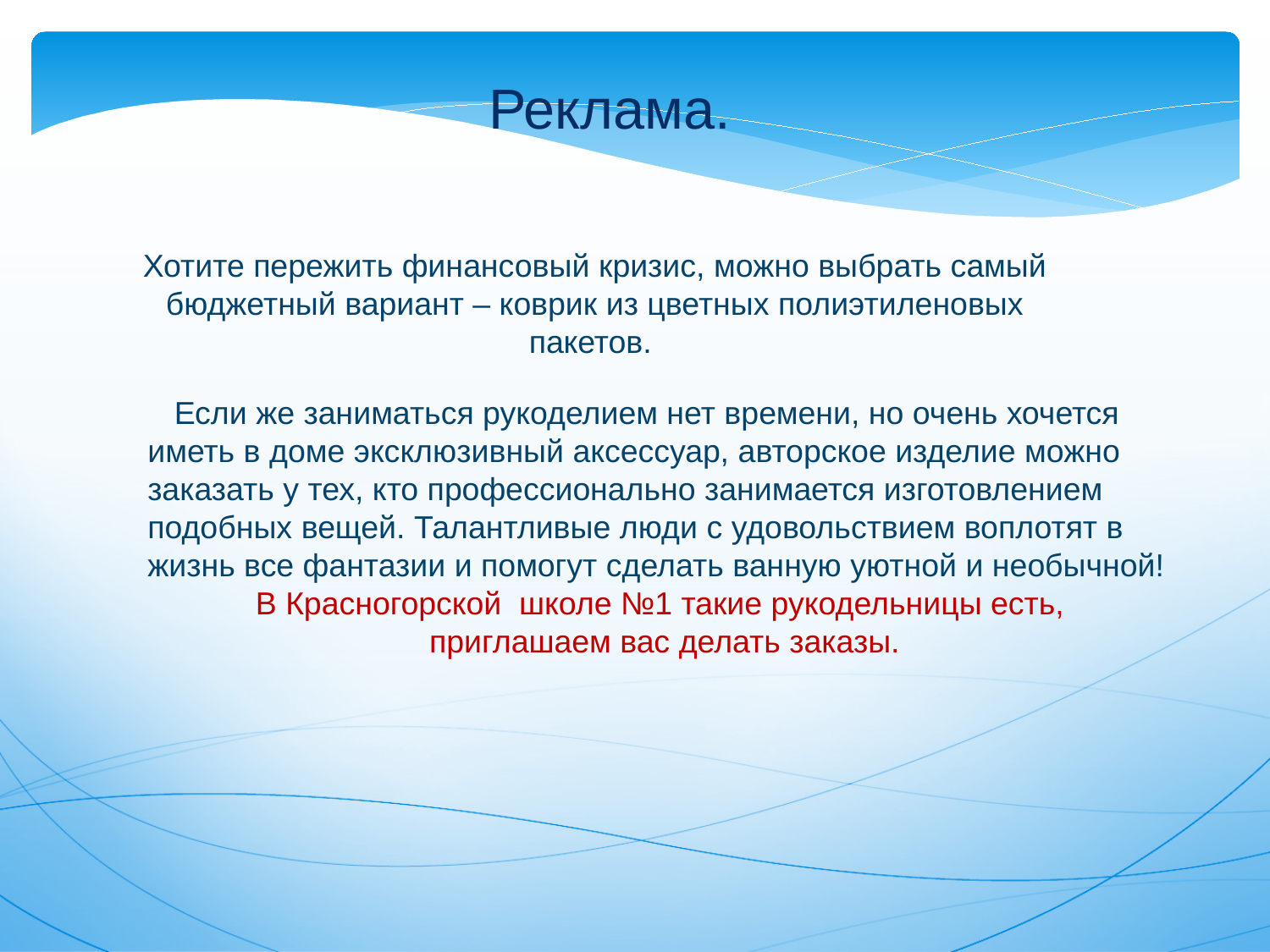

Реклама.
Хотите пережить финансовый кризис, можно выбрать самый бюджетный вариант – коврик из цветных полиэтиленовых пакетов.

   Если же заниматься рукоделием нет времени, но очень хочется иметь в доме эксклюзивный аксессуар, авторское изделие можно заказать у тех, кто профессионально занимается изготовлением подобных вещей. Талантливые люди с удовольствием воплотят в жизнь все фантазии и помогут сделать ванную уютной и необычной!
В Красногорской  школе №1 такие рукодельницы есть,
 приглашаем вас делать заказы.